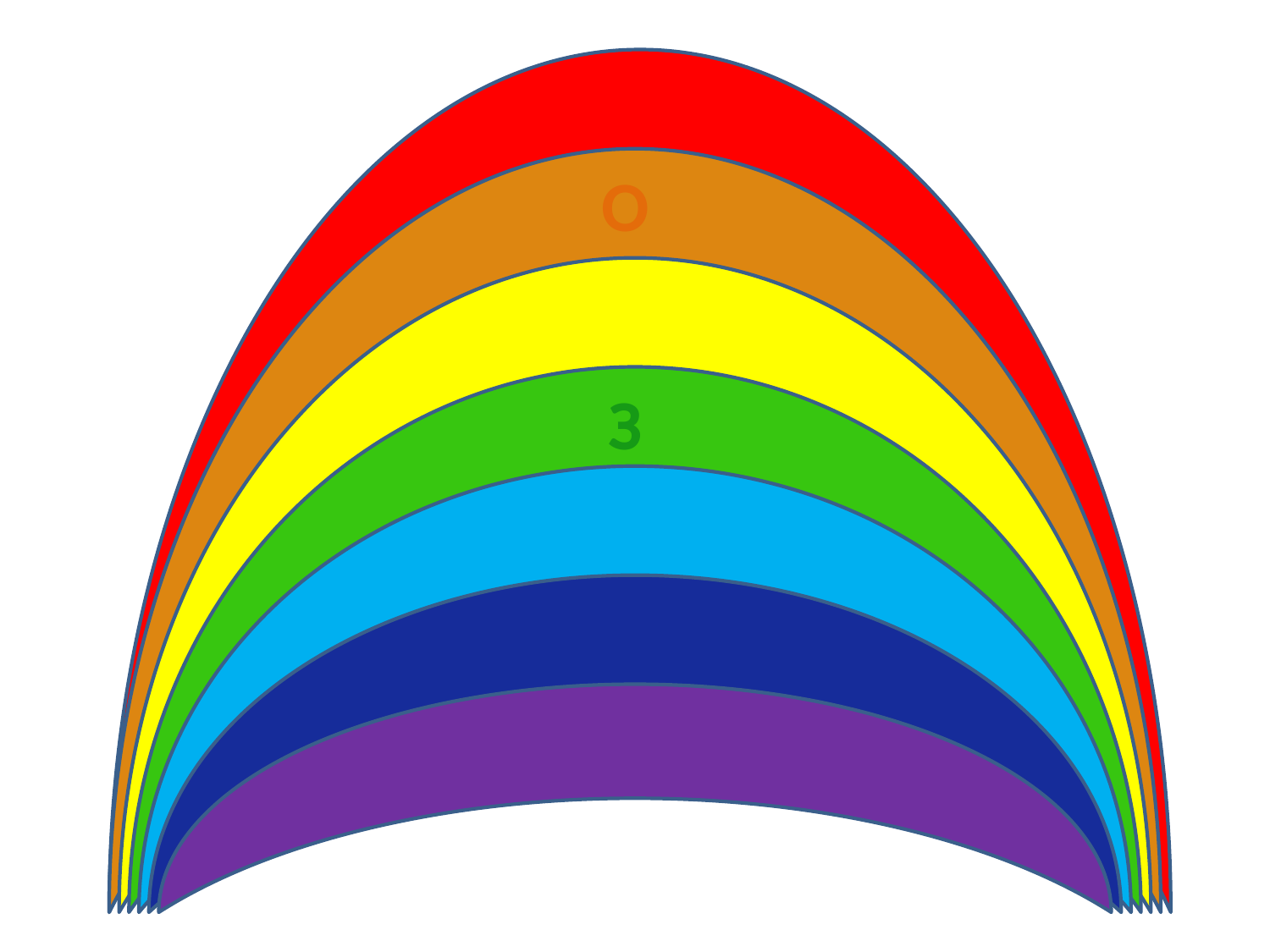

К

К

О
Г

Ж

З

Г
С
Ф